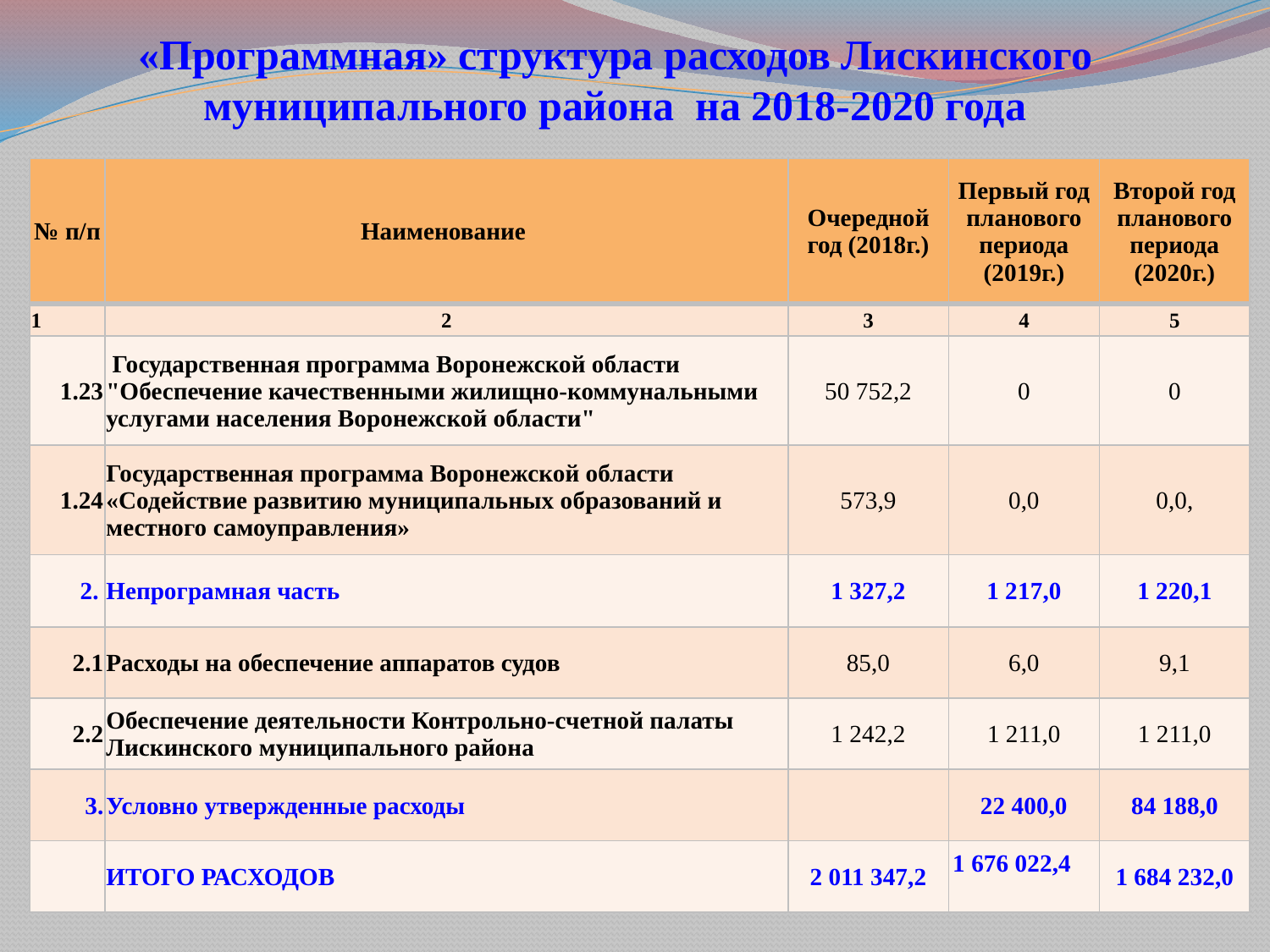

# «Программная» структура расходов Лискинского муниципального района  на 2018-2020 года
| № п/п | Наименование | Очередной год (2018г.) | Первый год планового периода (2019г.) | Второй год планового периода (2020г.) |
| --- | --- | --- | --- | --- |
| 1 | 2 | 3 | 4 | 5 |
| 1.23 | Государственная программа Воронежской области "Обеспечение качественными жилищно-коммунальными услугами населения Воронежской области" | 50 752,2 | 0 | 0 |
| 1.24 | Государственная программа Воронежской области «Содействие развитию муниципальных образований и местного самоуправления» | 573,9 | 0,0 | 0,0, |
| 2. | Непрограмная часть | 1 327,2 | 1 217,0 | 1 220,1 |
| 2.1 | Расходы на обеспечение аппаратов судов | 85,0 | 6,0 | 9,1 |
| 2.2 | Обеспечение деятельности Контрольно-счетной палаты Лискинского муниципального района | 1 242,2 | 1 211,0 | 1 211,0 |
| 3. | Условно утвержденные расходы |  | 22 400,0 | 84 188,0 |
|  | ИТОГО РАСХОДОВ | 2 011 347,2 | 1 676 022,4 | 1 684 232,0 |